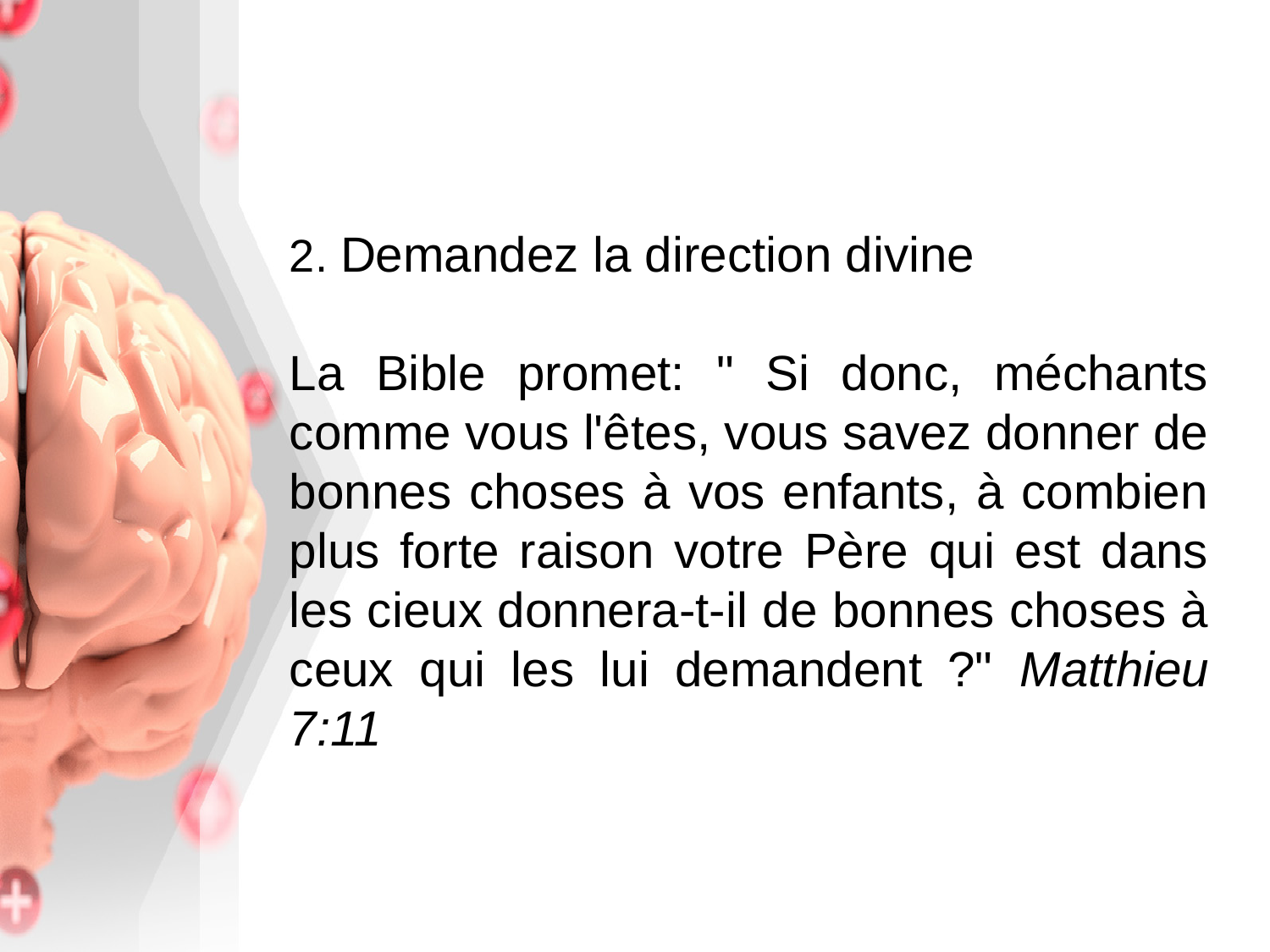

2. Demandez la direction divine

La Bible promet: " Si donc, méchants comme vous l'êtes, vous savez donner de bonnes choses à vos enfants, à combien plus forte raison votre Père qui est dans les cieux donnera-t-il de bonnes choses à ceux qui les lui demandent ?" Matthieu 7:11